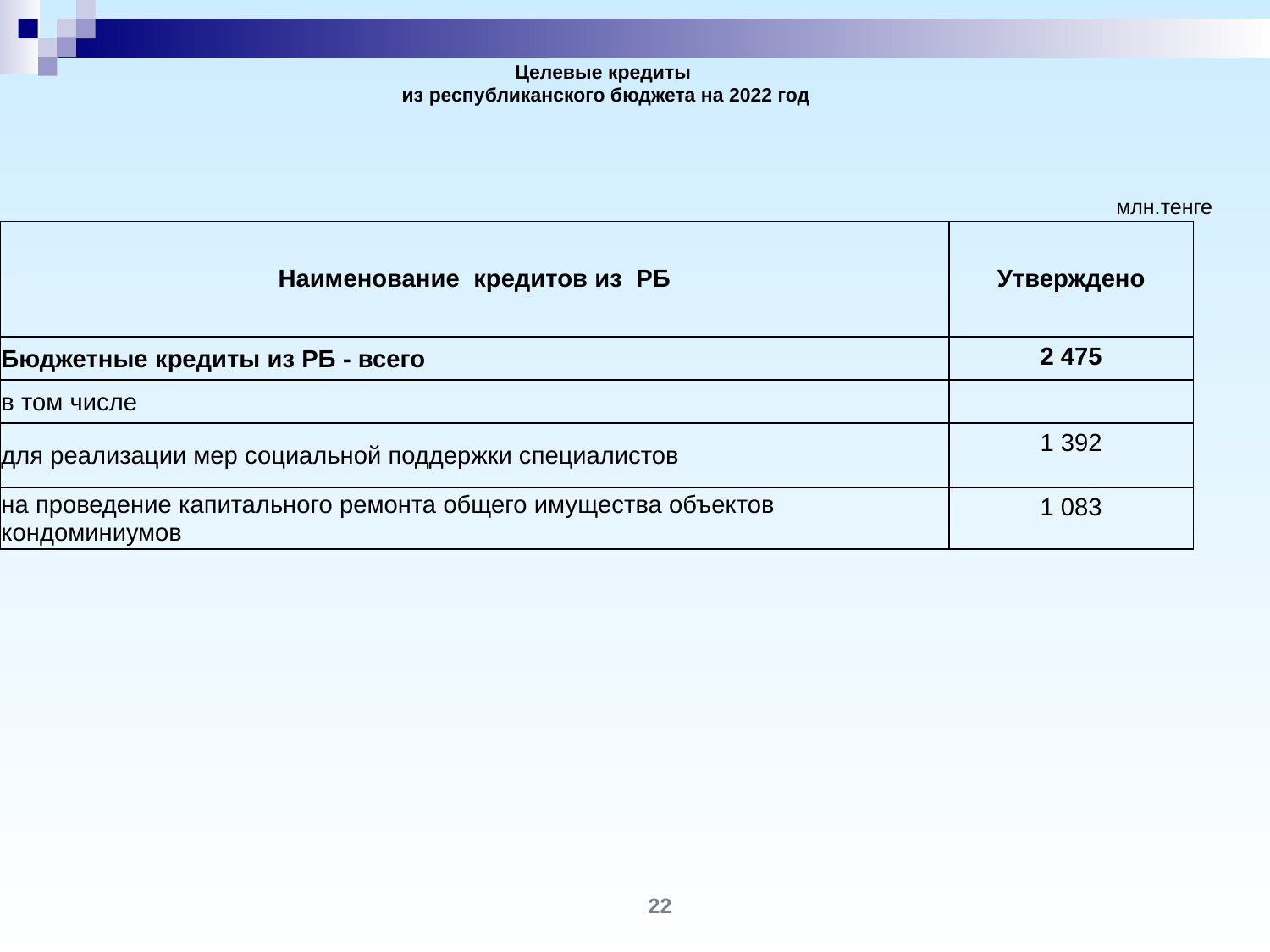

Целевые кредиты
из республиканского бюджета на 2022 год
млн.тенге
| Наименование кредитов из РБ | Утверждено |
| --- | --- |
| Бюджетные кредиты из РБ - всего | 2 475 |
| в том числе |  |
| для реализации мер социальной поддержки специалистов | 1 392 |
| на проведение капитального ремонта общего имущества объектов кондоминиумов | 1 083 |
22